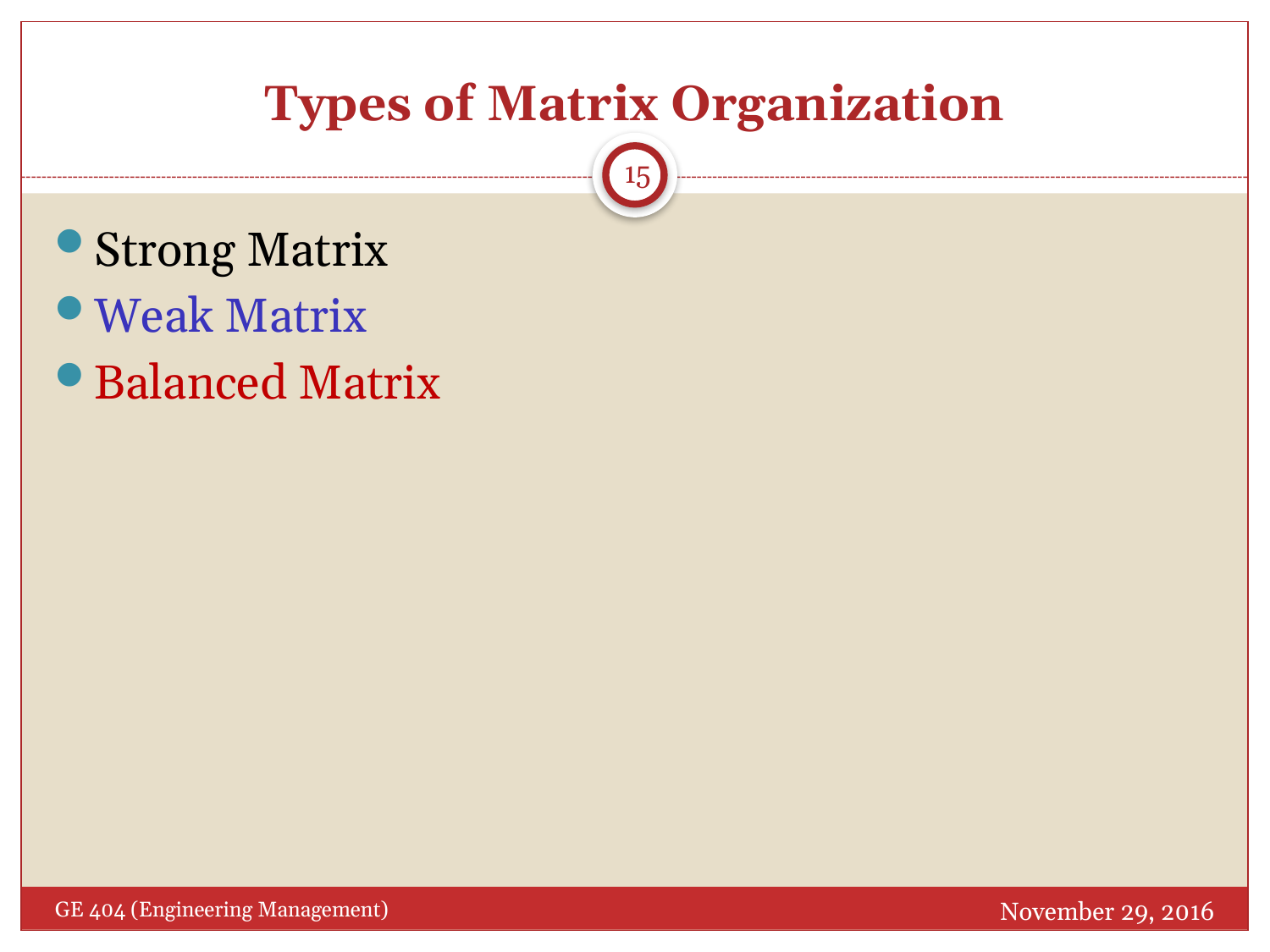

# Types of Matrix Organization
15
Strong Matrix
Weak Matrix
Balanced Matrix
November 29, 2016
GE 404 (Engineering Management)